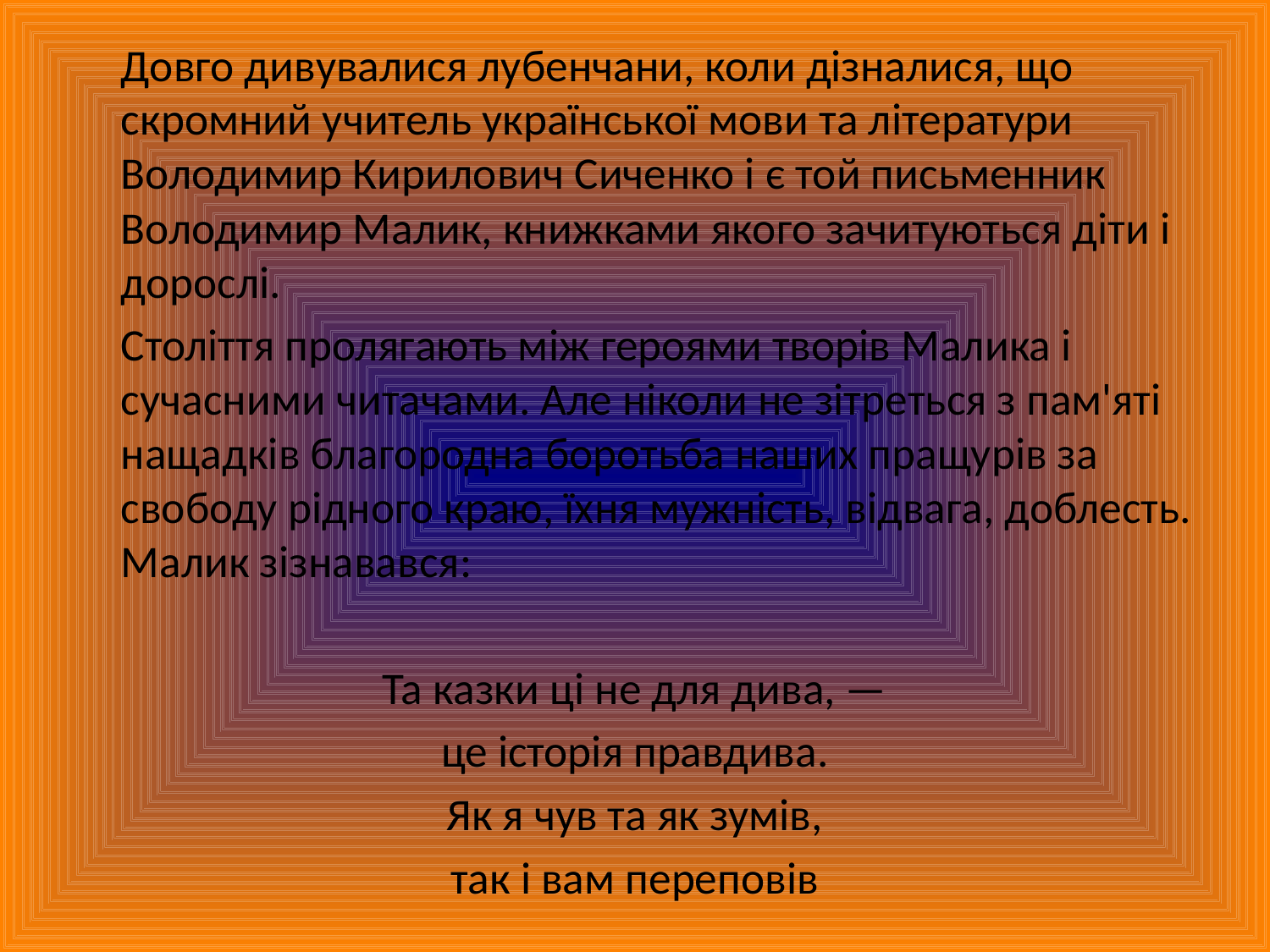

Довго дивувалися лубенчани, коли дізналися, що скромний учитель української мови та літератури Володимир Кирилович Сиченко і є той письменник Володимир Малик, книжками якого зачитуються діти і дорослі.
		Століття пролягають між героями творів Малика і сучасними читачами. Але ніколи не зітреться з пам'яті нащадків благородна боротьба наших пращурів за свободу рідного краю, їхня мужність, відвага, доблесть. Малик зізнавався:

Та казки ці не для дива, —
це історія правдива.
Як я чув та як зумів,
так і вам переповів